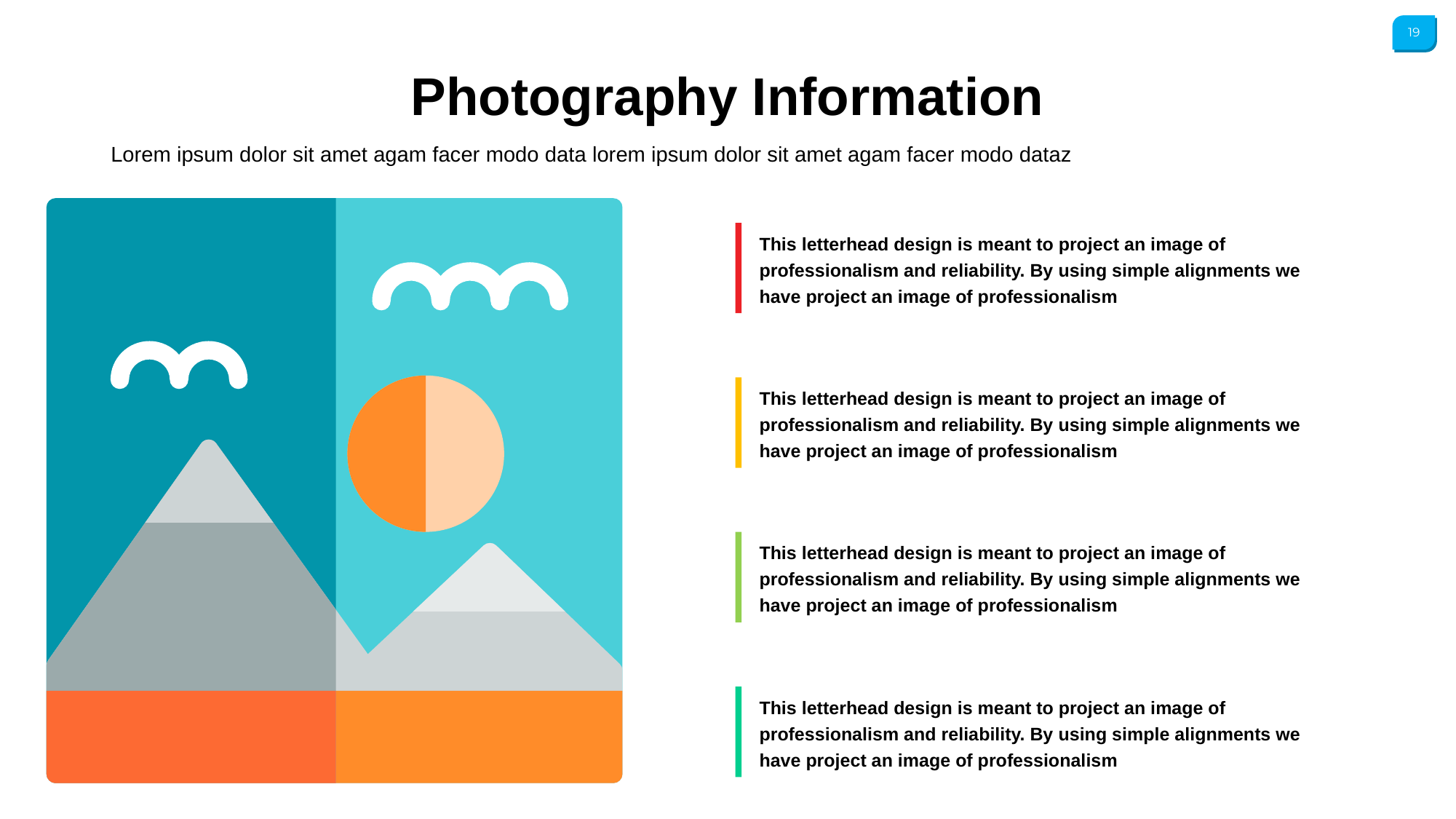

Photography Information
Lorem ipsum dolor sit amet agam facer modo data lorem ipsum dolor sit amet agam facer modo dataz

This letterhead design is meant to project an image of professionalism and reliability. By using simple alignments we have project an image of professionalism

This letterhead design is meant to project an image of professionalism and reliability. By using simple alignments we have project an image of professionalism

This letterhead design is meant to project an image of professionalism and reliability. By using simple alignments we have project an image of professionalism

This letterhead design is meant to project an image of professionalism and reliability. By using simple alignments we have project an image of professionalism